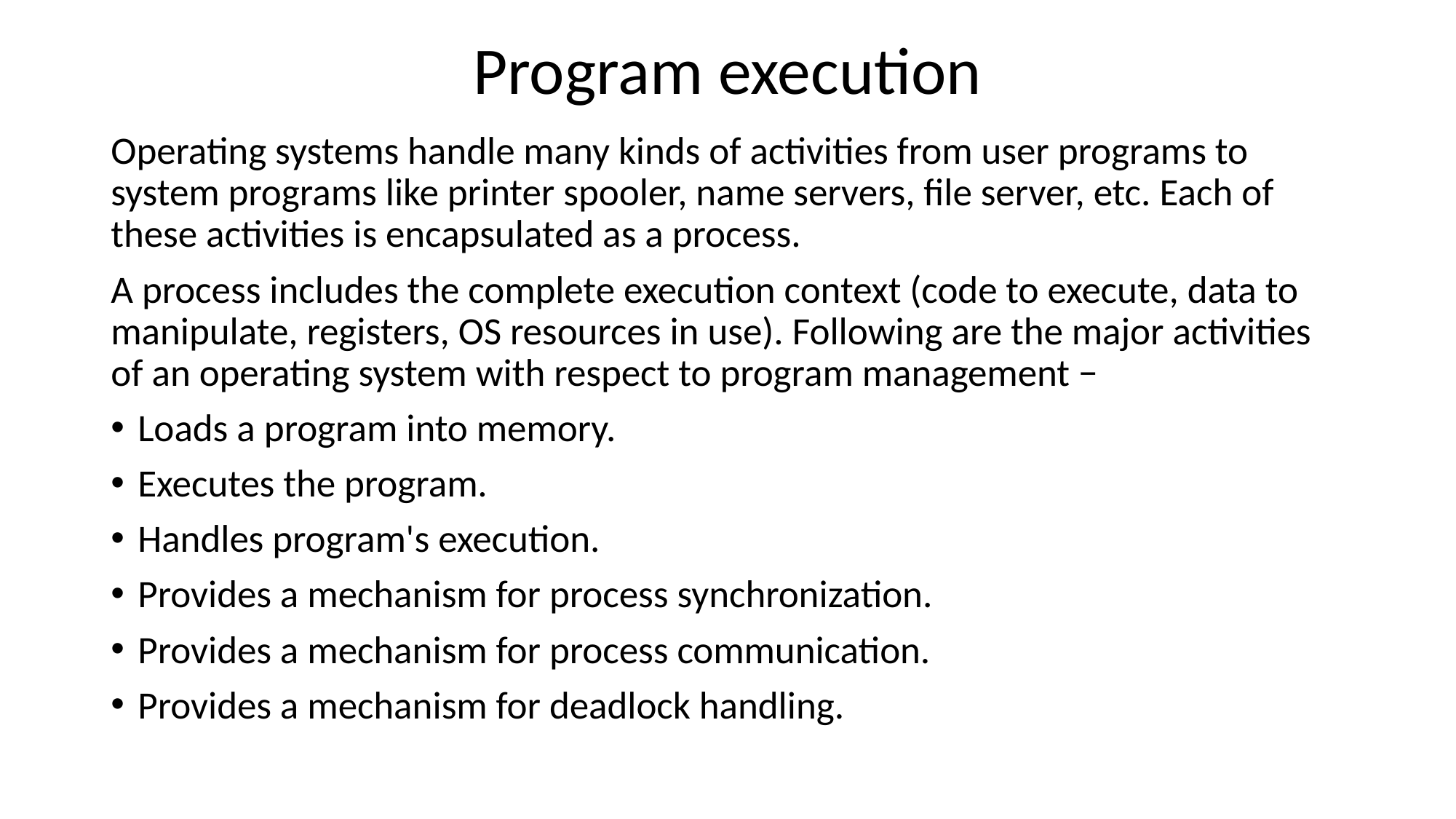

# Program execution
Operating systems handle many kinds of activities from user programs to system programs like printer spooler, name servers, file server, etc. Each of these activities is encapsulated as a process.
A process includes the complete execution context (code to execute, data to manipulate, registers, OS resources in use). Following are the major activities of an operating system with respect to program management −
Loads a program into memory.
Executes the program.
Handles program's execution.
Provides a mechanism for process synchronization.
Provides a mechanism for process communication.
Provides a mechanism for deadlock handling.